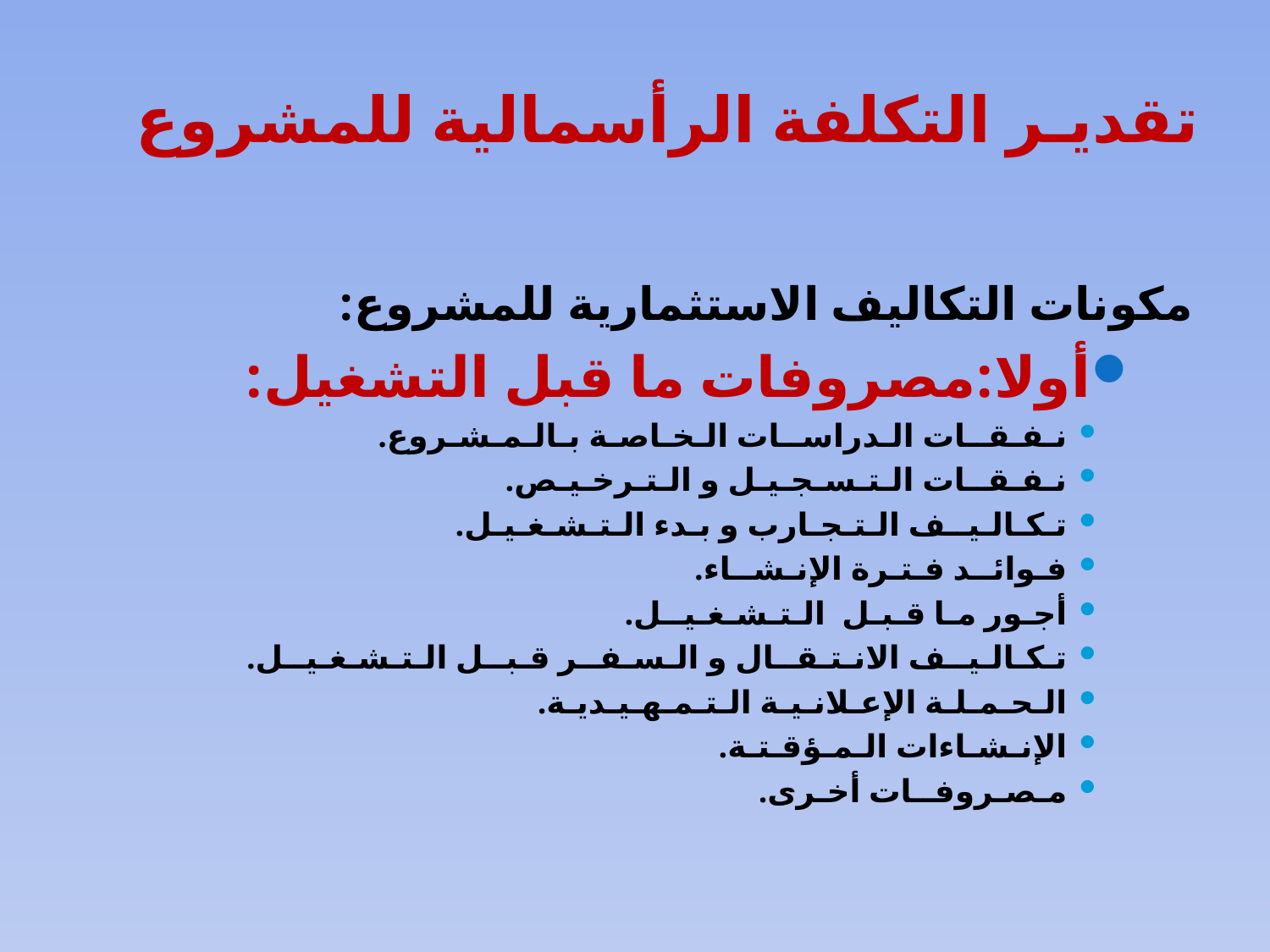

# تقديـر التكلفة الرأسمالية للمشروع
مكونات التكاليف الاستثمارية للمشروع:
أولا:مصروفات ما قبل التشغيل:
نـفـقــات الـدراســات الـخـاصـة بـالـمـشـروع.
نـفـقــات الـتـسـجـيـل و الـتـرخـيـص.
تـكـالـيــف الـتـجـارب و بـدء الـتـشـغـيـل.
فـوائــد فـتـرة الإنـشــاء.
أجـور مـا قـبـل  الـتـشـغـيــل.
تـكـالـيــف الانـتـقــال و الـسـفــر قـبــل الـتـشـغـيــل.
الـحـمـلـة الإعـلانـيـة الـتـمـهـيـديـة.
الإنـشـاءات الـمـؤقـتـة.
مـصـروفــات أخـرى.

الدكتور عيسى قداده
54